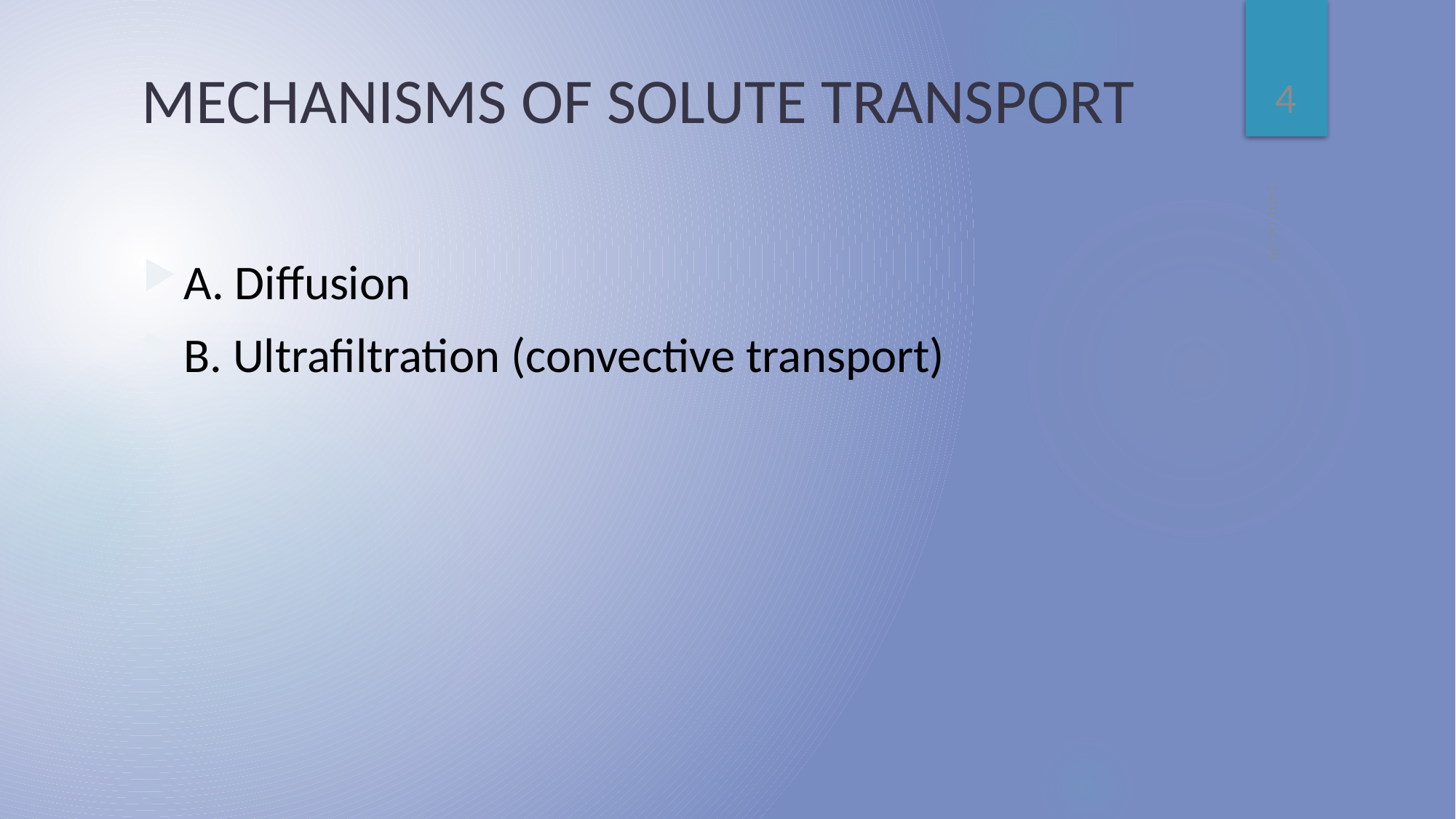

4
# MECHANISMS OF SOLUTE TRANSPORT
1401.04.09
A. Diffusion
B. Ultrafiltration (convective transport)